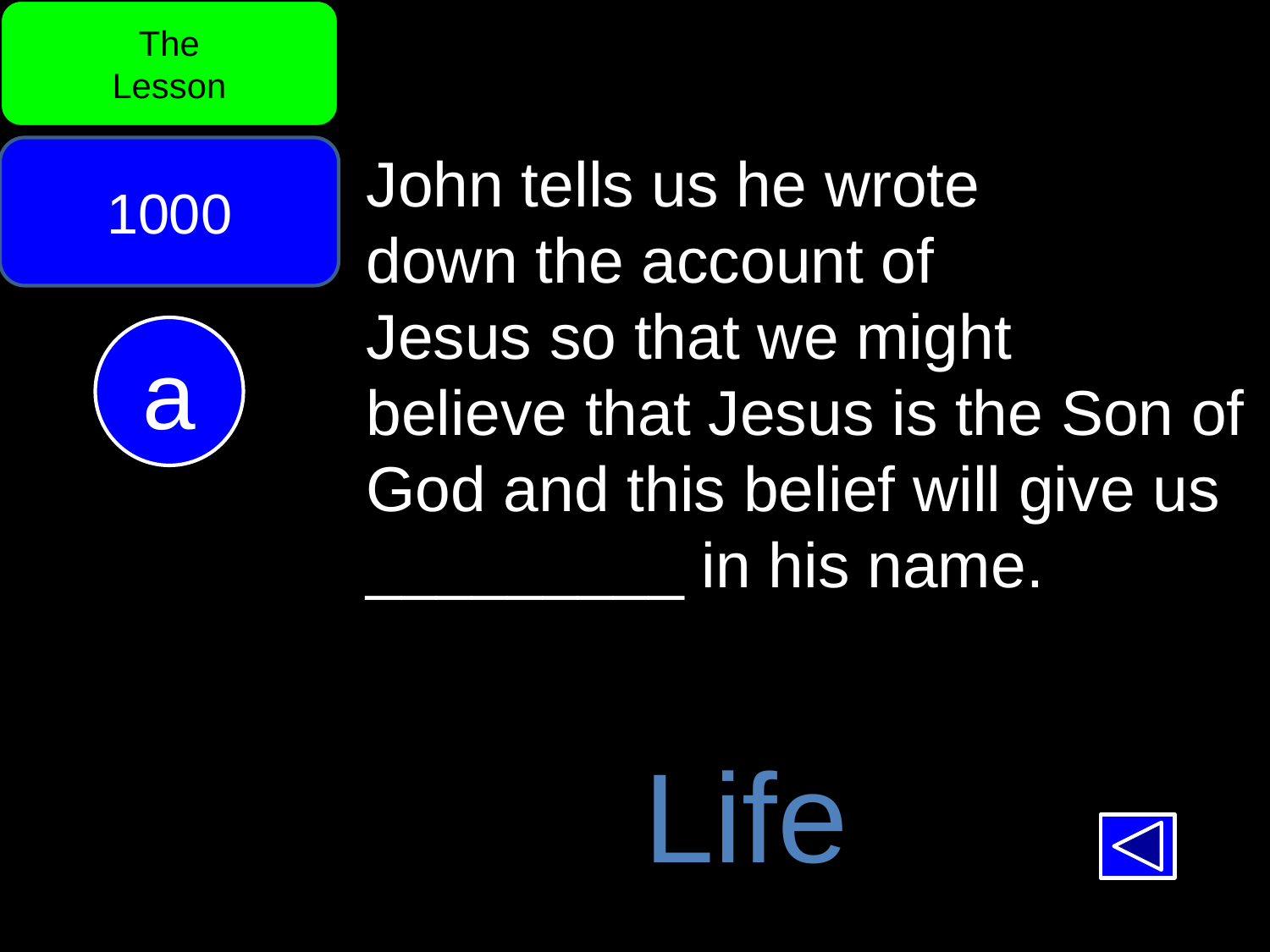

The
Lesson
1000
John tells us he wrote
down the account of
Jesus so that we might
believe that Jesus is the Son of God and this belief will give us
_________ in his name.
a
Life